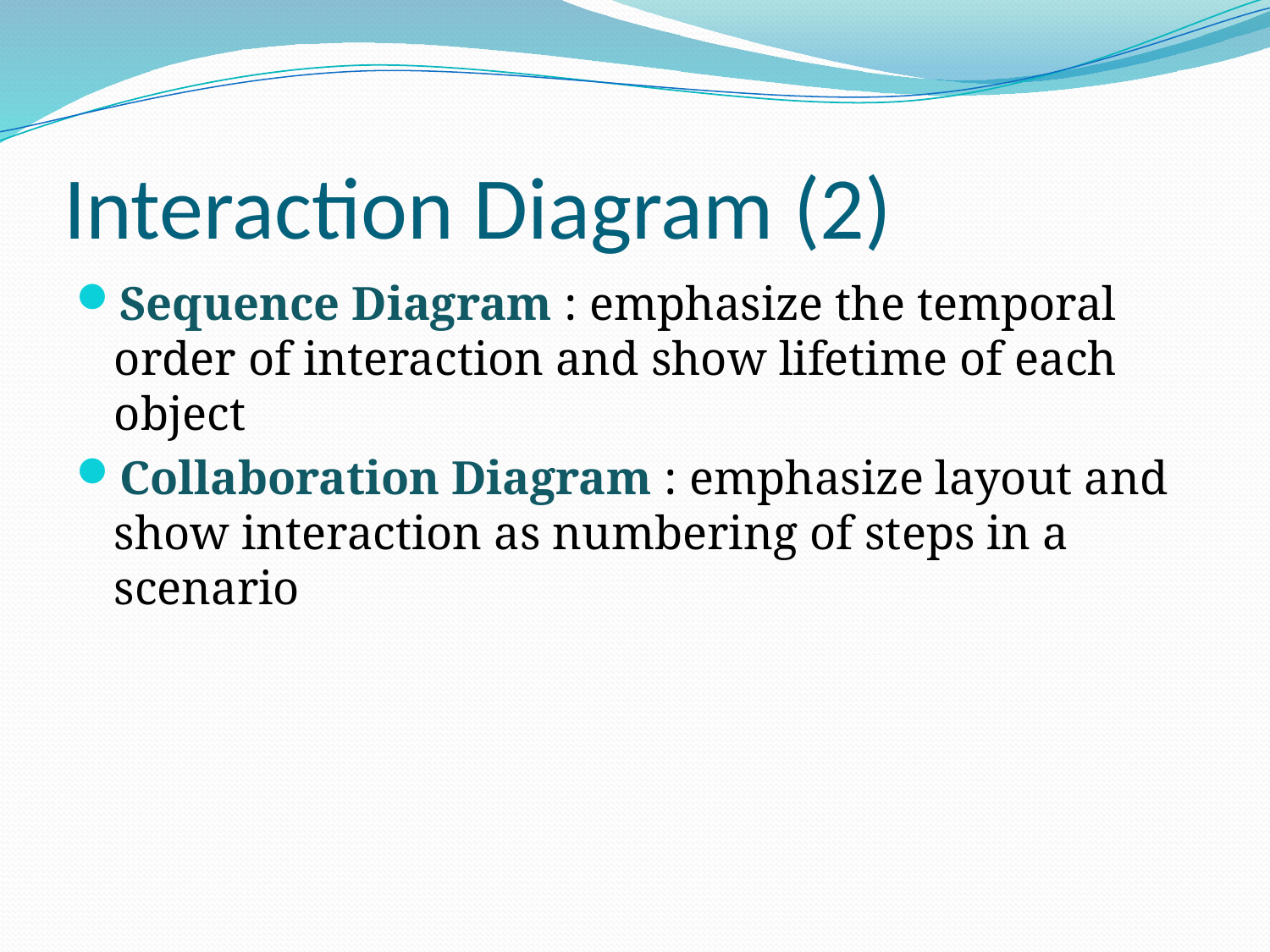

# Interaction Diagram (2)
Sequence Diagram : emphasize the temporal order of interaction and show lifetime of each object
Collaboration Diagram : emphasize layout and show interaction as numbering of steps in a scenario